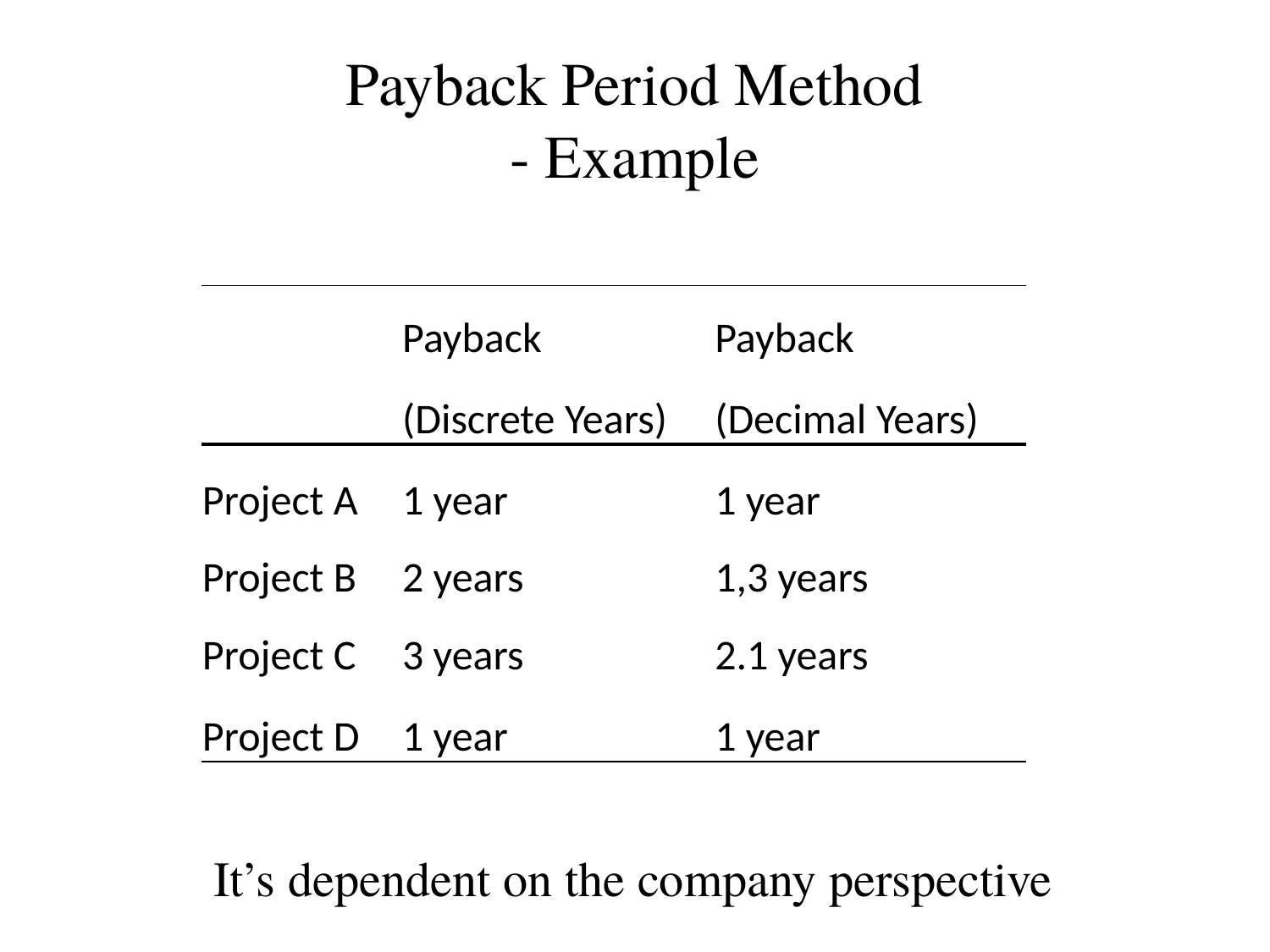

# Payback Period Method - Example
|  | Payback | Payback |
| --- | --- | --- |
|  | (Discrete Years) | (Decimal Years) |
| Project A | 1 year | 1 year |
| Project B | 2 years | 1,3 years |
| Project C | 3 years | 2.1 years |
| Project D | 1 year | 1 year |
It’s dependent on the company perspective